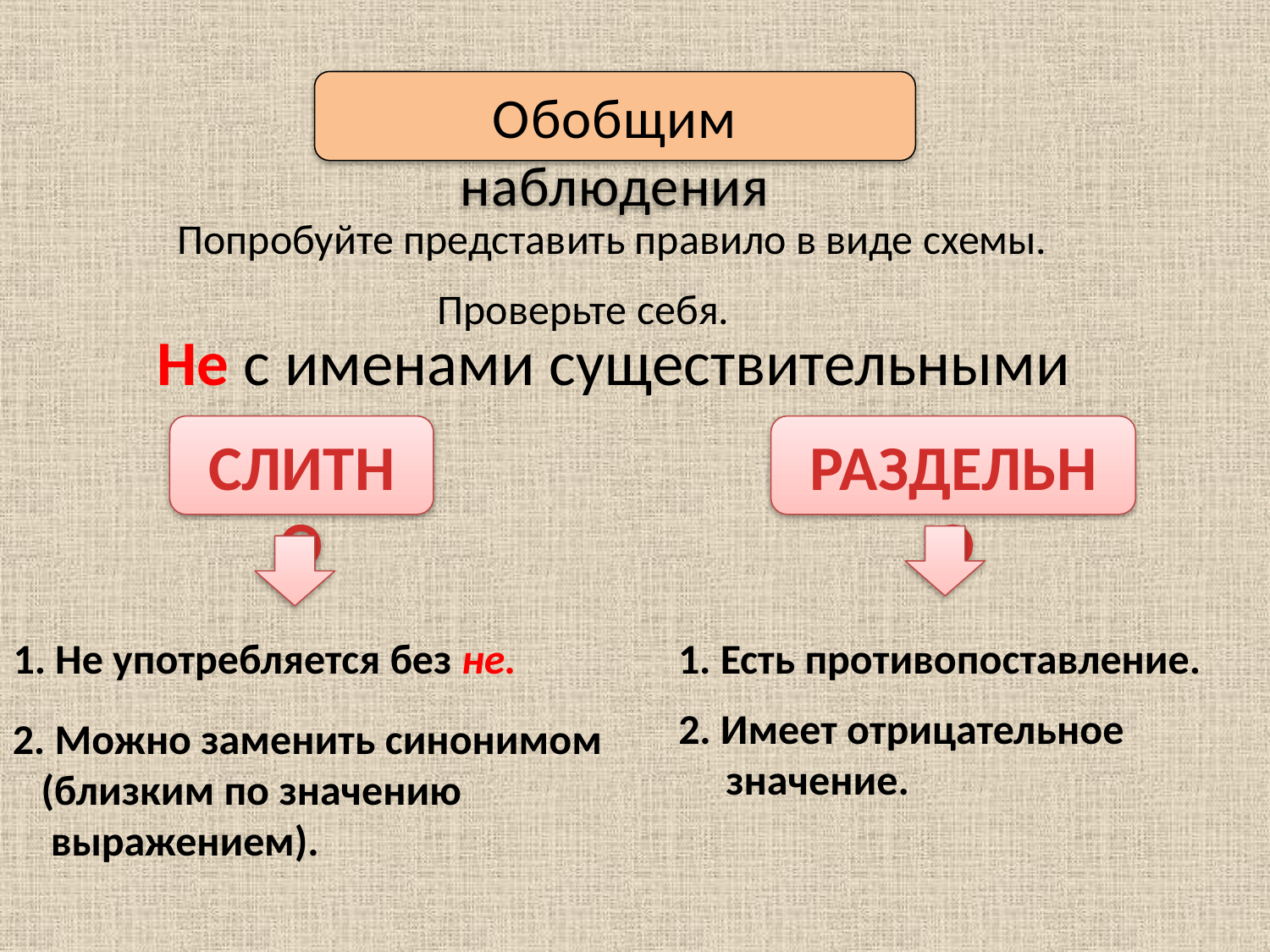

Обобщим наблюдения
Попробуйте представить правило в виде схемы.
Проверьте себя.
Не с именами существительными
СЛИТНО
РАЗДЕЛЬНО

1. Не употребляется без не.
1. Есть противопоставление.
2. Имеет отрицательное
     значение.
2. Можно заменить синонимом
   (близким по значению
    выражением).